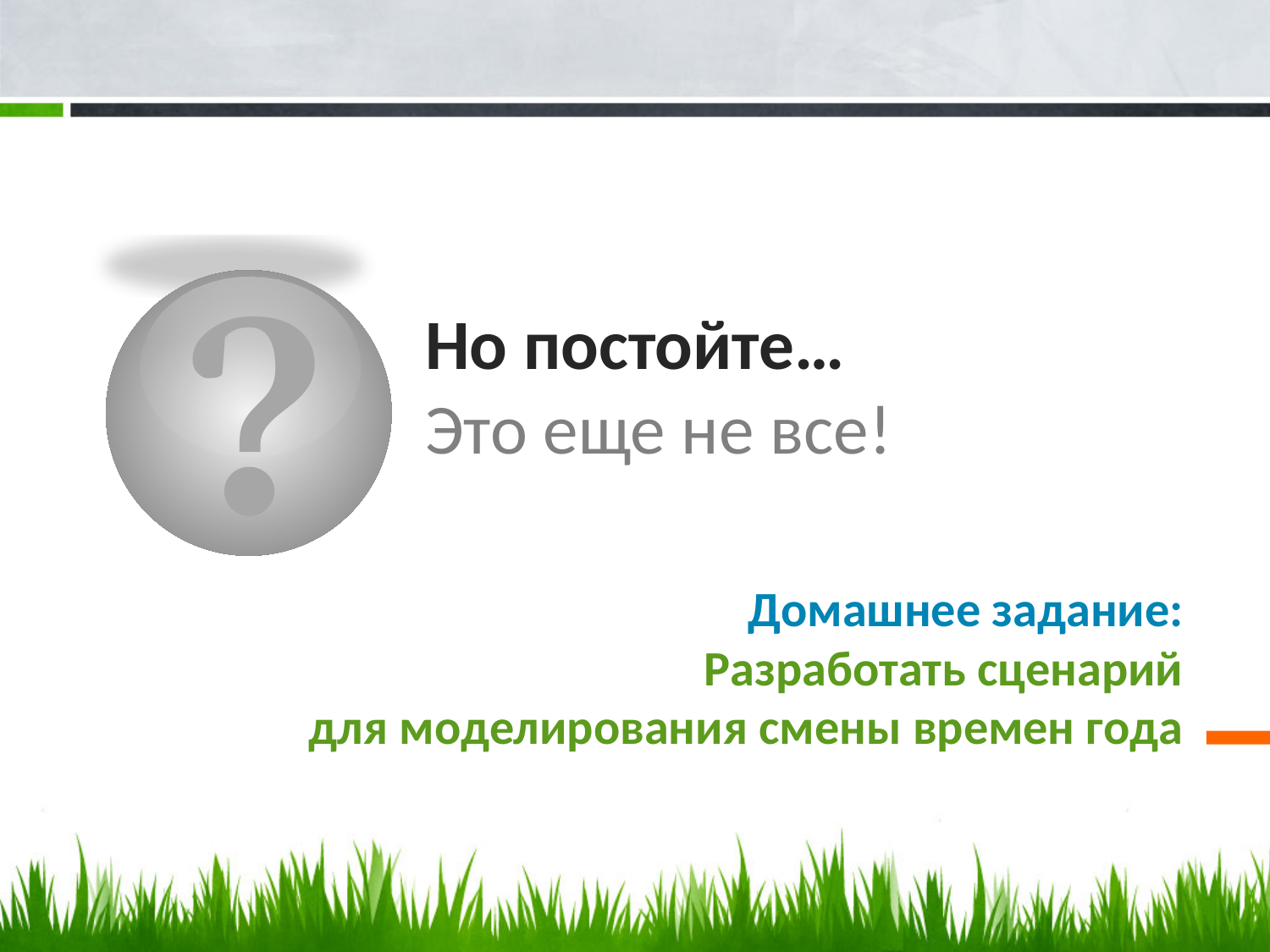

?

# Но постойте… Это еще не все!
Домашнее задание:
Разработать сценарий
 для моделирования смены времен года